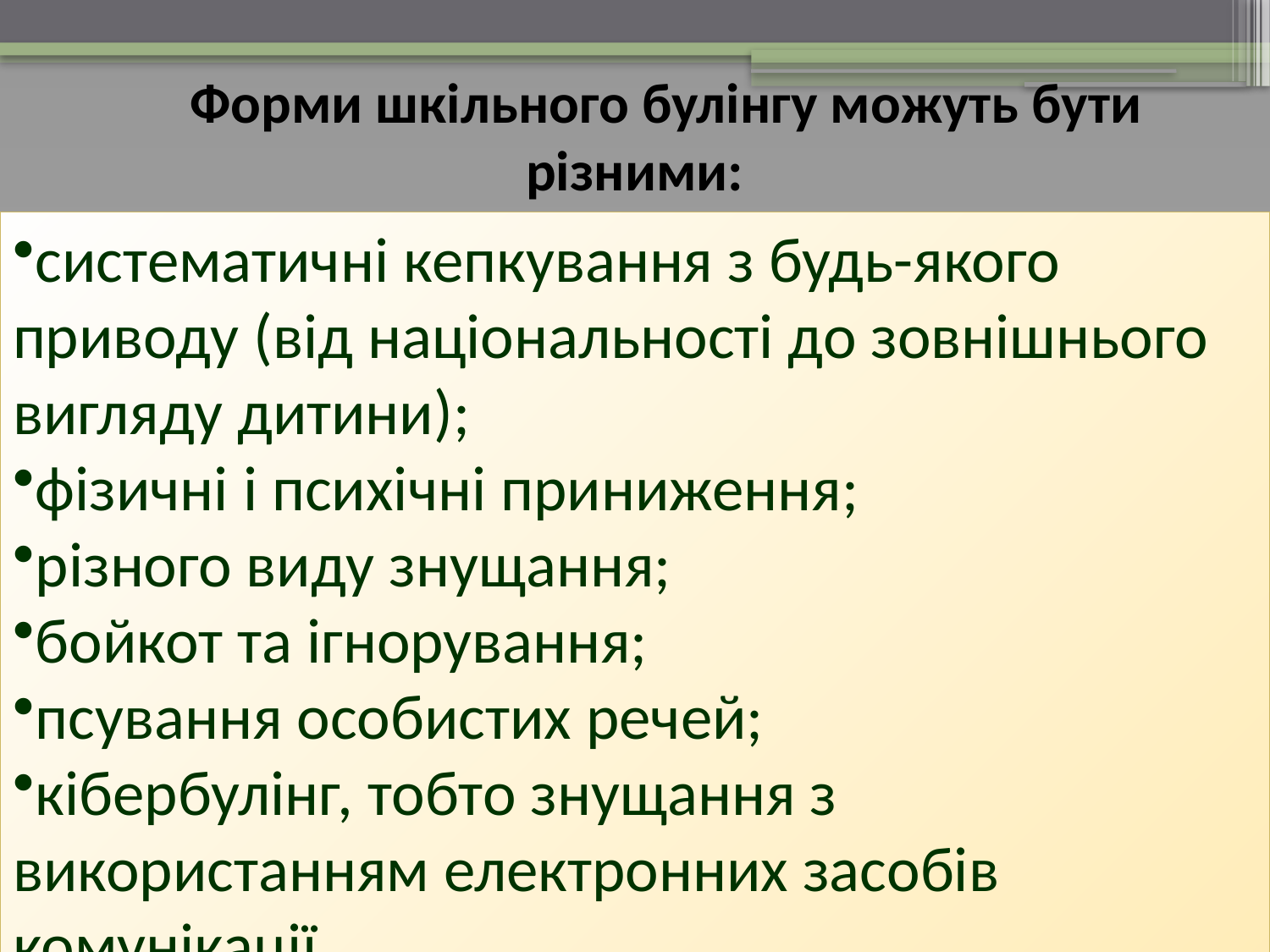

Форми шкільного булінгу можуть бути різними:
систематичні кепкування з будь-якого приводу (від національності до зовнішнього вигляду дитини);
фізичні і психічні приниження;
різного виду знущання;
бойкот та ігнорування;
псування особистих речей;
кібербулінг, тобто знущання з використанням електронних засобів комунікації.